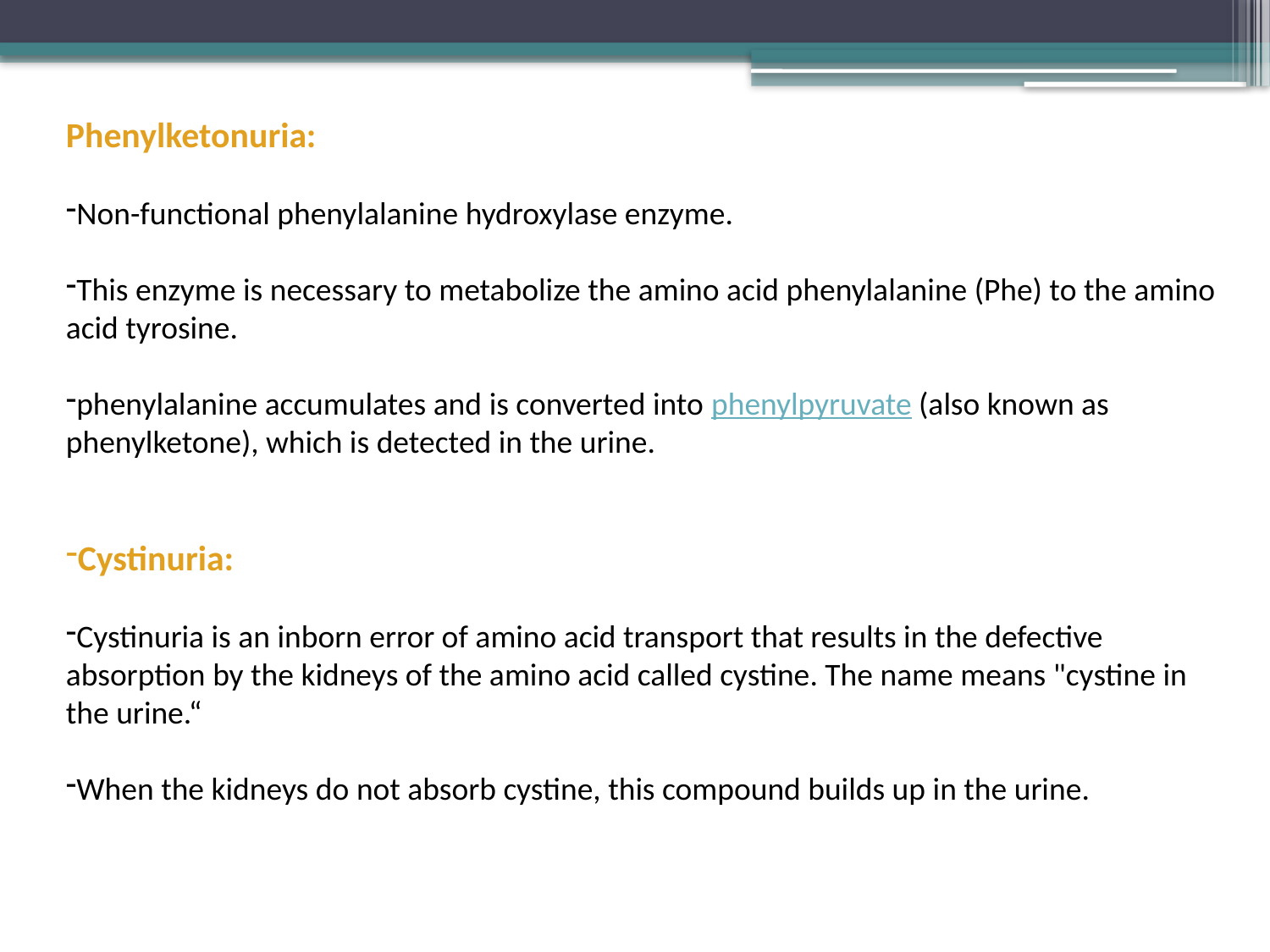

Phenylketonuria:

Non-functional phenylalanine hydroxylase enzyme.

This enzyme is necessary to metabolize the amino acid phenylalanine (Phe) to the amino acid tyrosine.

phenylalanine accumulates and is converted into phenylpyruvate (also known as phenylketone), which is detected in the urine.

Cystinuria:

Cystinuria is an inborn error of amino acid transport that results in the defective absorption by the kidneys of the amino acid called cystine. The name means "cystine in the urine.“

When the kidneys do not absorb cystine, this compound builds up in the urine.